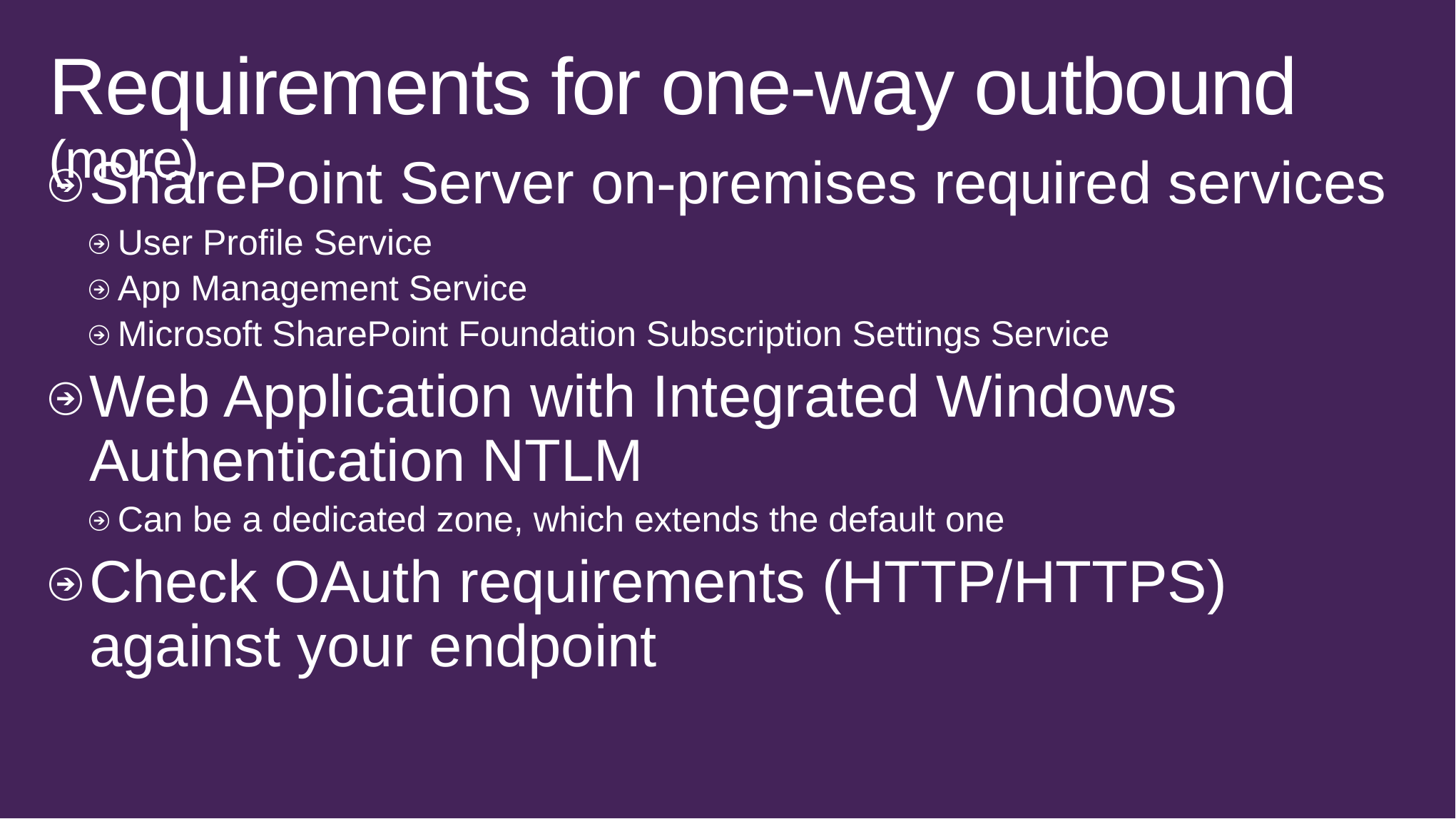

# Requirements for one-way outbound (more)
SharePoint Server on-premises required services
User Profile Service
App Management Service
Microsoft SharePoint Foundation Subscription Settings Service
Web Application with Integrated Windows Authentication NTLM
Can be a dedicated zone, which extends the default one
Check OAuth requirements (HTTP/HTTPS) against your endpoint